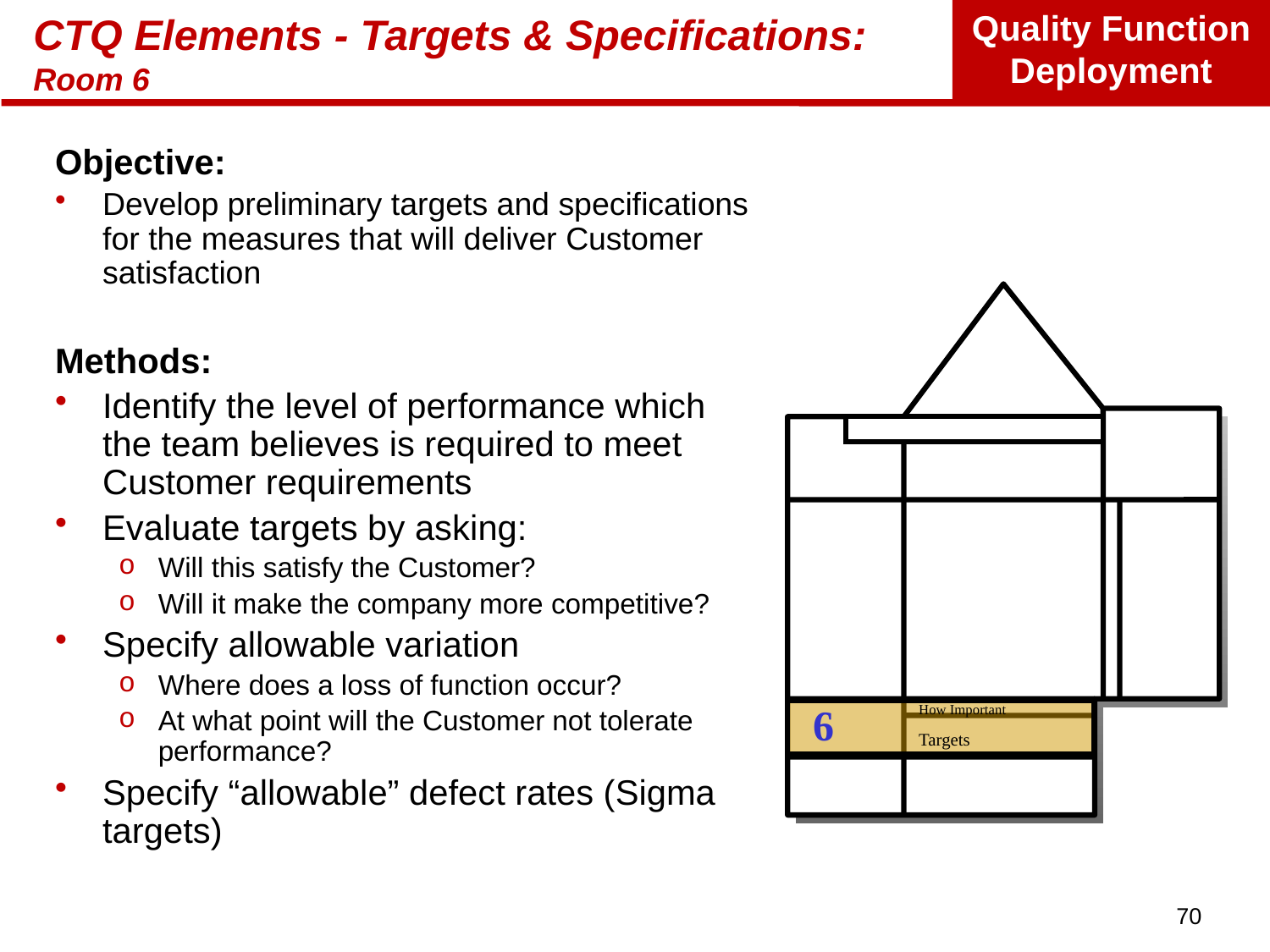

# CTQ Elements - Targets & Specifications:  Room 6
Objective:
Develop preliminary targets and specifications for the measures that will deliver Customer satisfaction

Methods:
Identify the level of performance which
the team believes is required to meet
Customer requirements
Evaluate targets by asking:
Will this satisfy the Customer?
Will it make the company more competitive?
Specify allowable variation
Where does a loss of function occur?
At what point will the Customer not tolerate performance?
Specify “allowable” defect rates (Sigma targets)

6
How Important

Targets